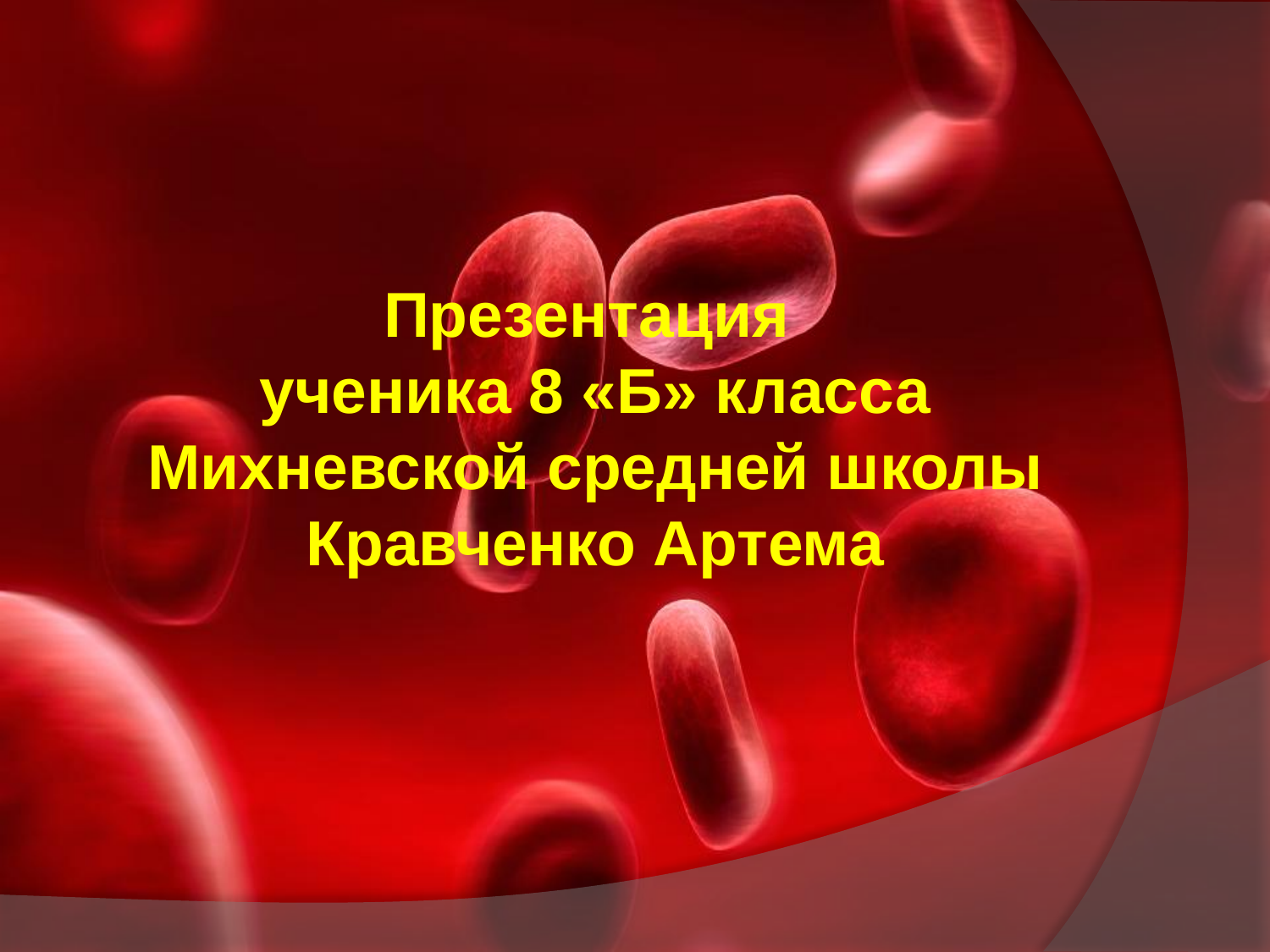

Презентация
ученика 8 «Б» класса
Михневской средней школы
Кравченко Артема